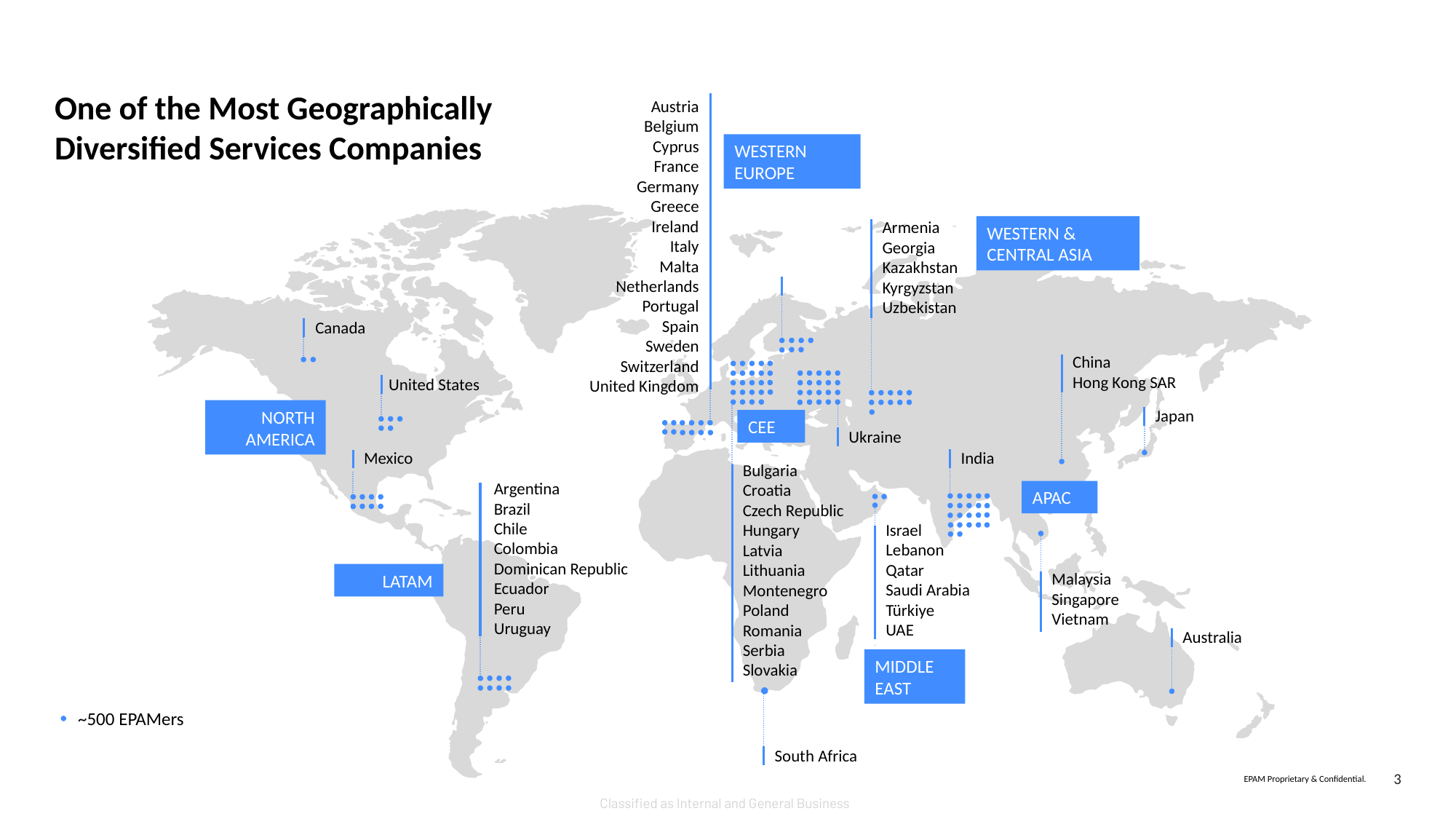

# One of the Most Geographically Diversified Services Companies
Austria
Belgium
Cyprus
France
Germany
Greece
Ireland
Italy
Malta
Netherlands
Portugal
Spain
Sweden
Switzerland
United Kingdom
WESTERN EUROPE

WESTERN & CENTRAL ASIA
Armenia Georgia
Kazakhstan
Kyrgyzstan
Uzbekistan

Belarus
Canada

China
Hong Kong SAR

United States

NORTH AMERICA
Japan
CEE

Ukraine

Bulgaria
Croatia
Czech Republic
Hungary
Latvia
Lithuania
Montenegro
Poland
Romania
Serbia
Slovakia
Mexico
India

Argentina
Brazil
Chile
Colombia
Dominican Republic
Ecuador
Peru
Uruguay

APAC

Israel
Lebanon
Qatar
Saudi Arabia
Türkiye
UAE

LATAM
Malaysia
Singapore
Vietnam
Australia
MIDDLE EAST

~500 EPAMers

South Africa